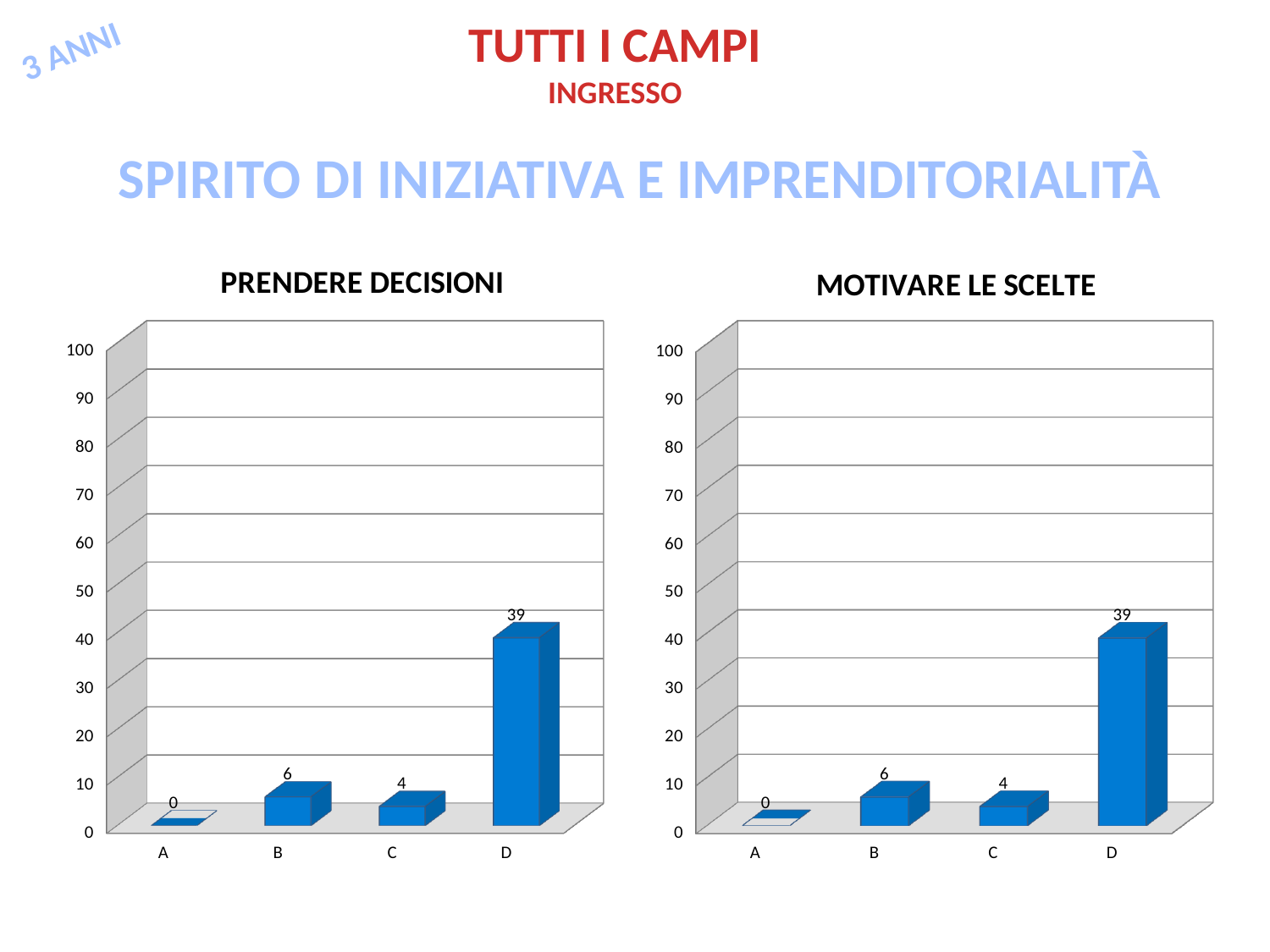

TUTTI I CAMPI
INGRESSO
3 ANNI
Spirito di iniziativa e imprenditorialità

[unsupported chart]

[unsupported chart]